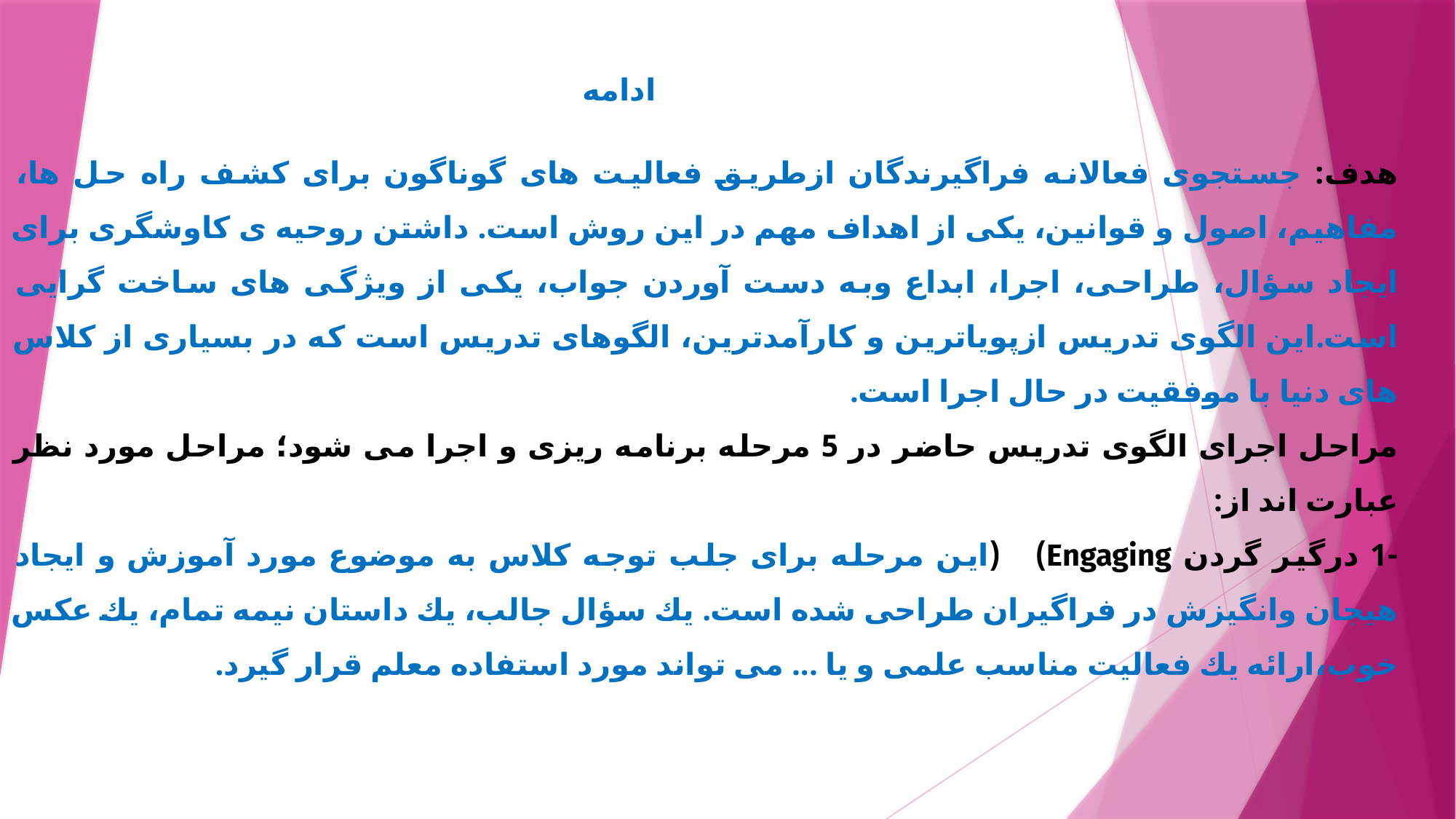

# ادامه
هدف: جستجوی فعالانه فراگیرندگان ازطریق فعالیت های گوناگون برای كشف راه حل ها، مفاهیم، اصول و قوانین، یكی از اهداف مهم در این روش است. داشتن روحیه ی كاوشگری برای ایجاد سؤال، طراحی، اجرا، ابداع وبه دست آوردن جواب، یكی از ویژگی های ساخت گرایی است.این الگوی تدریس ازپویاترین و كارآمدترین، الگوهای تدریس است كه در بسیاری از كلاس های دنیا با موفقیت در حال اجرا است.
مراحل اجرای الگوی تدریس حاضر در 5 مرحله برنامه ریزی و اجرا می شود؛ مراحل مورد نظر عبارت اند از:
-1 درگیر گردن Engaging)   (این مرحله برای جلب توجه كلاس به موضوع مورد آموزش و ایجاد هیجان وانگیزش در فراگیران طراحی شده است. یك سؤال جالب، یك داستان نیمه تمام، یك عكس خوب،ارائه یك فعالیت مناسب علمی و یا ... می تواند مورد استفاده معلم قرار گیرد.